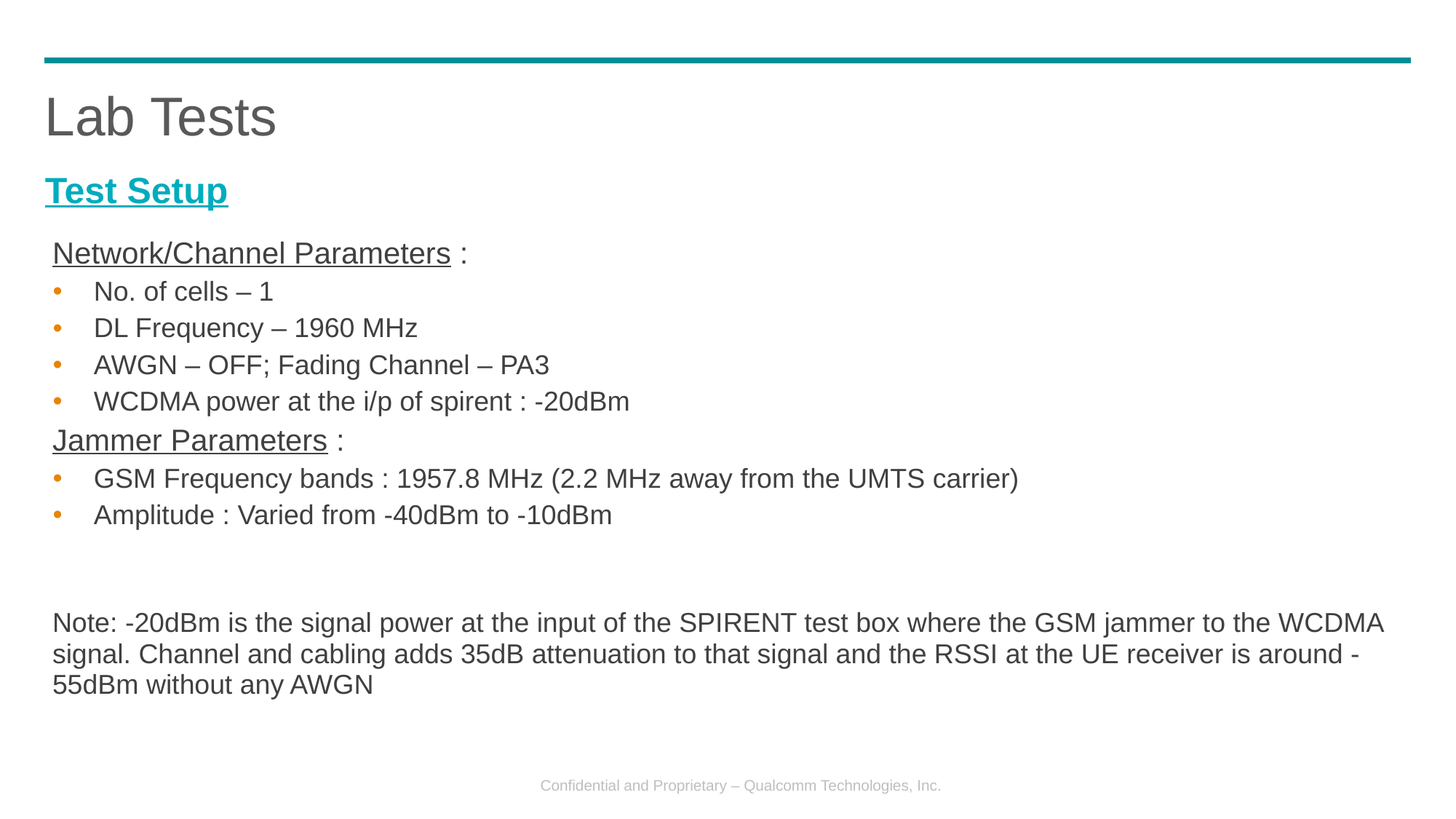

# Lab Tests
Test Setup
Network/Channel Parameters :
No. of cells – 1
DL Frequency – 1960 MHz
AWGN – OFF; Fading Channel – PA3
WCDMA power at the i/p of spirent : -20dBm
Jammer Parameters :
GSM Frequency bands : 1957.8 MHz (2.2 MHz away from the UMTS carrier)
Amplitude : Varied from -40dBm to -10dBm

Note: -20dBm is the signal power at the input of the SPIRENT test box where the GSM jammer to the WCDMA signal. Channel and cabling adds 35dB attenuation to that signal and the RSSI at the UE receiver is around -55dBm without any AWGN